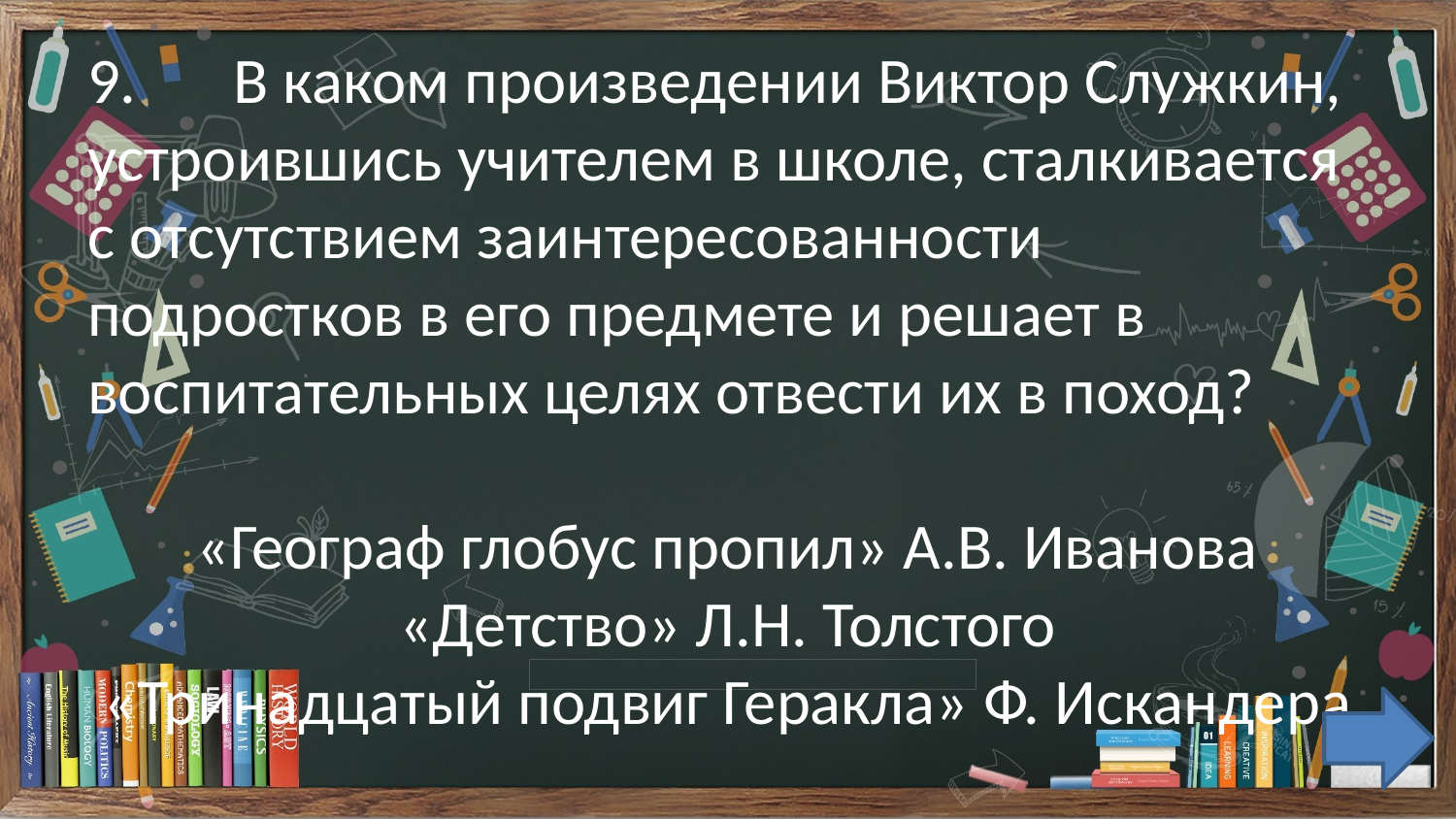

9.	В каком произведении Виктор Служкин, устроившись учителем в школе, сталкивается с отсутствием заинтересованности подростков в его предмете и решает в воспитательных целях отвести их в поход?

«Географ глобус пропил» А.В. Иванова
«Детство» Л.Н. Толстого
«Тринадцатый подвиг Геракла» Ф. Искандера